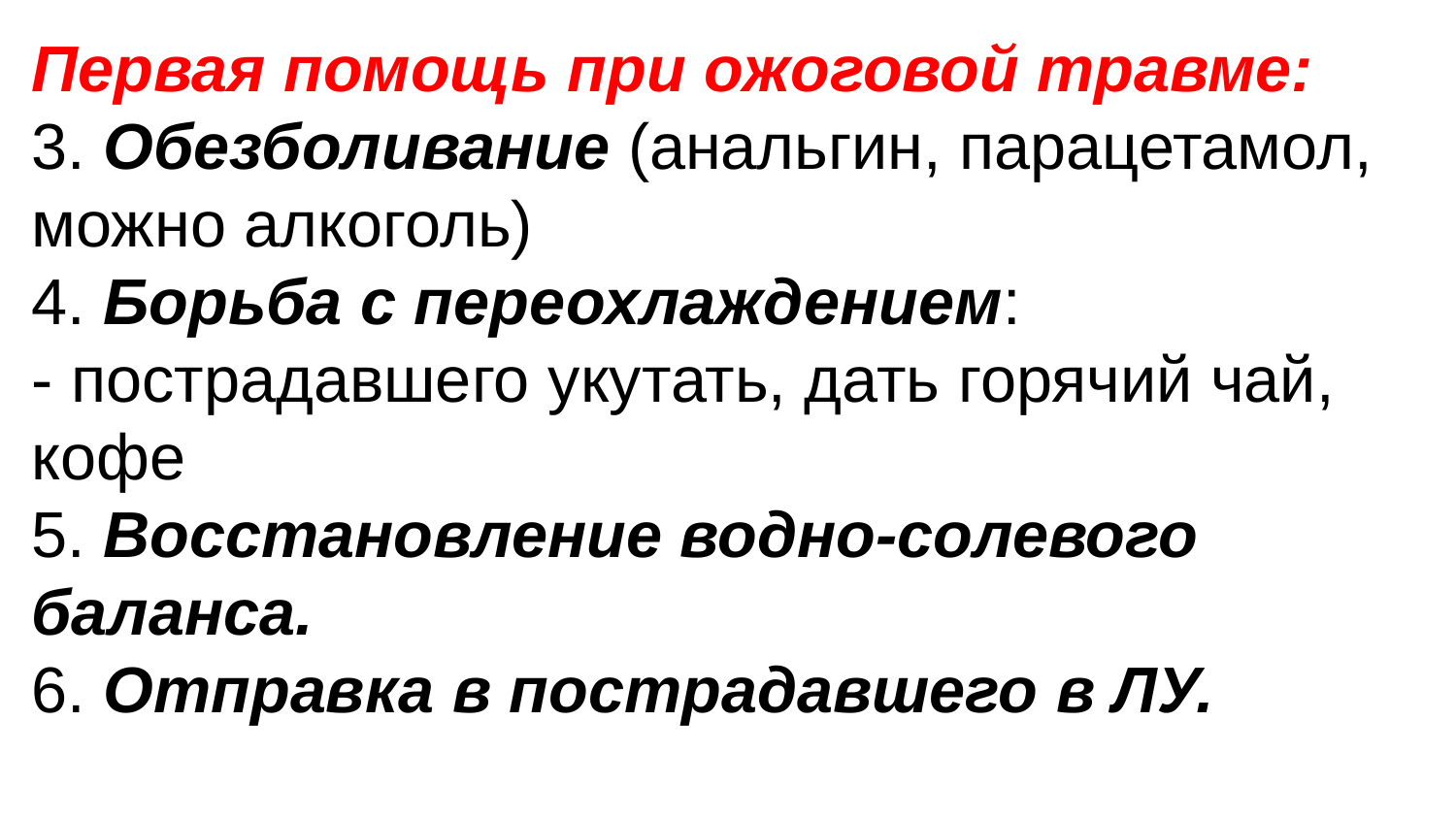

Первая помощь при ожоговой травме:
3. Обезболивание (анальгин, парацетамол, можно алкоголь)
4. Борьба с переохлаждением:
- пострадавшего укутать, дать горячий чай, кофе
5. Восстановление водно-солевого баланса.
6. Отправка в пострадавшего в ЛУ.